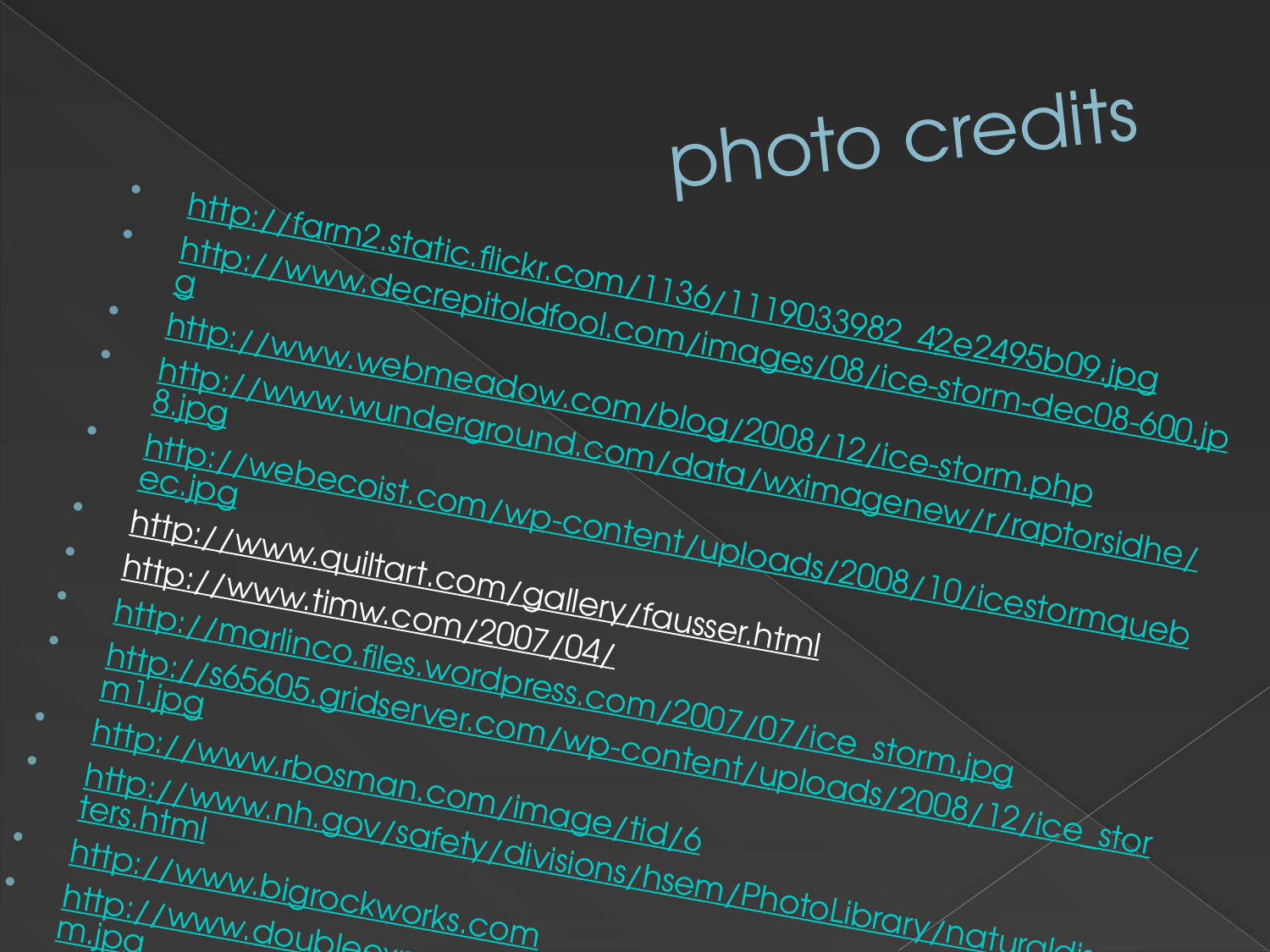

# photo credits
http://farm2.static.flickr.com/1136/1119033982_42e2495b09.jpg
http://www.decrepitoldfool.com/images/08/ice-storm-dec08-600.jpg
http://www.webmeadow.com/blog/2008/12/ice-storm.php
http://www.wunderground.com/data/wximagenew/r/raptorsidhe/8.jpg
http://webecoist.com/wp-content/uploads/2008/10/icestormquebec.jpg
http://www.quiltart.com/gallery/fausser.html
http://www.timw.com/2007/04/
http://marlinco.files.wordpress.com/2007/07/ice_storm.jpg
http://s65605.gridserver.com/wp-content/uploads/2008/12/ice_storm1.jpg
http://www.rbosman.com/image/tid/6
http://www.nh.gov/safety/divisions/hsem/PhotoLibrary/naturaldisasters.html
http://www.bigrockworks.com
http://www.doubleexposure.com/uploads/4_d0049_bison_in_icestorm.jpg
http://en.wikipedia.org/wiki/Winter_storm
http://windupradio.com/icestorm.htm